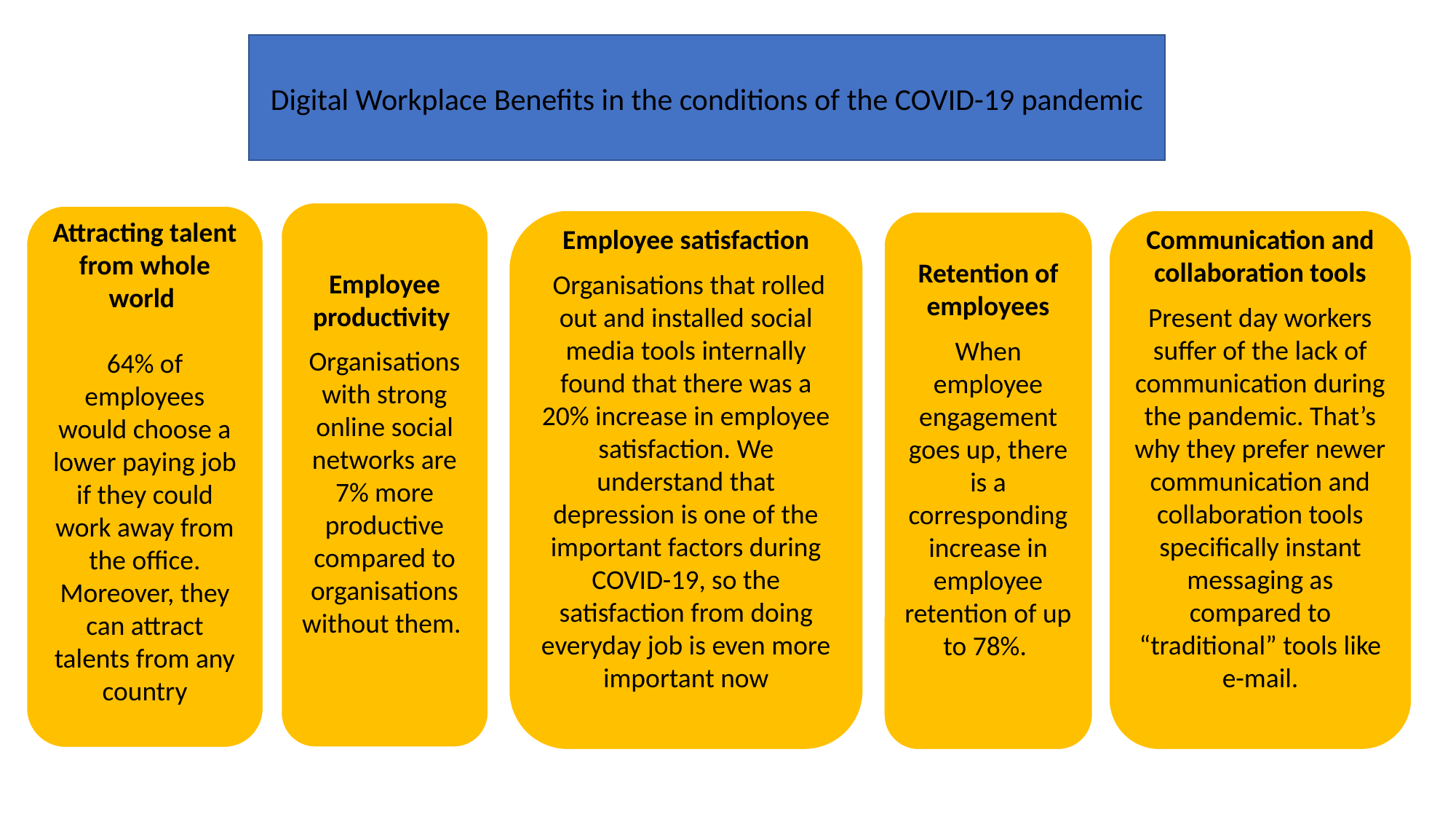

Digital Workplace Benefits in the conditions of the COVID-19 pandemic
Employee productivity
Organisations with strong online social networks are 7% more productive compared to organisations without them.

Attracting talent from whole world

64% of employees would choose a lower paying job if they could work away from the office. Moreover, they can attract talents from any country

Employee satisfaction
 Organisations that rolled out and installed social media tools internally found that there was a 20% increase in employee satisfaction. We understand that depression is one of the important factors during COVID-19, so the satisfaction from doing everyday job is even more important now

Communication and collaboration tools
Present day workers suffer of the lack of communication during the pandemic. That’s why they prefer newer communication and collaboration tools specifically instant messaging as compared to “traditional” tools like e-mail.

Retention of employees
When employee engagement goes up, there is a corresponding increase in employee retention of up to 78%.